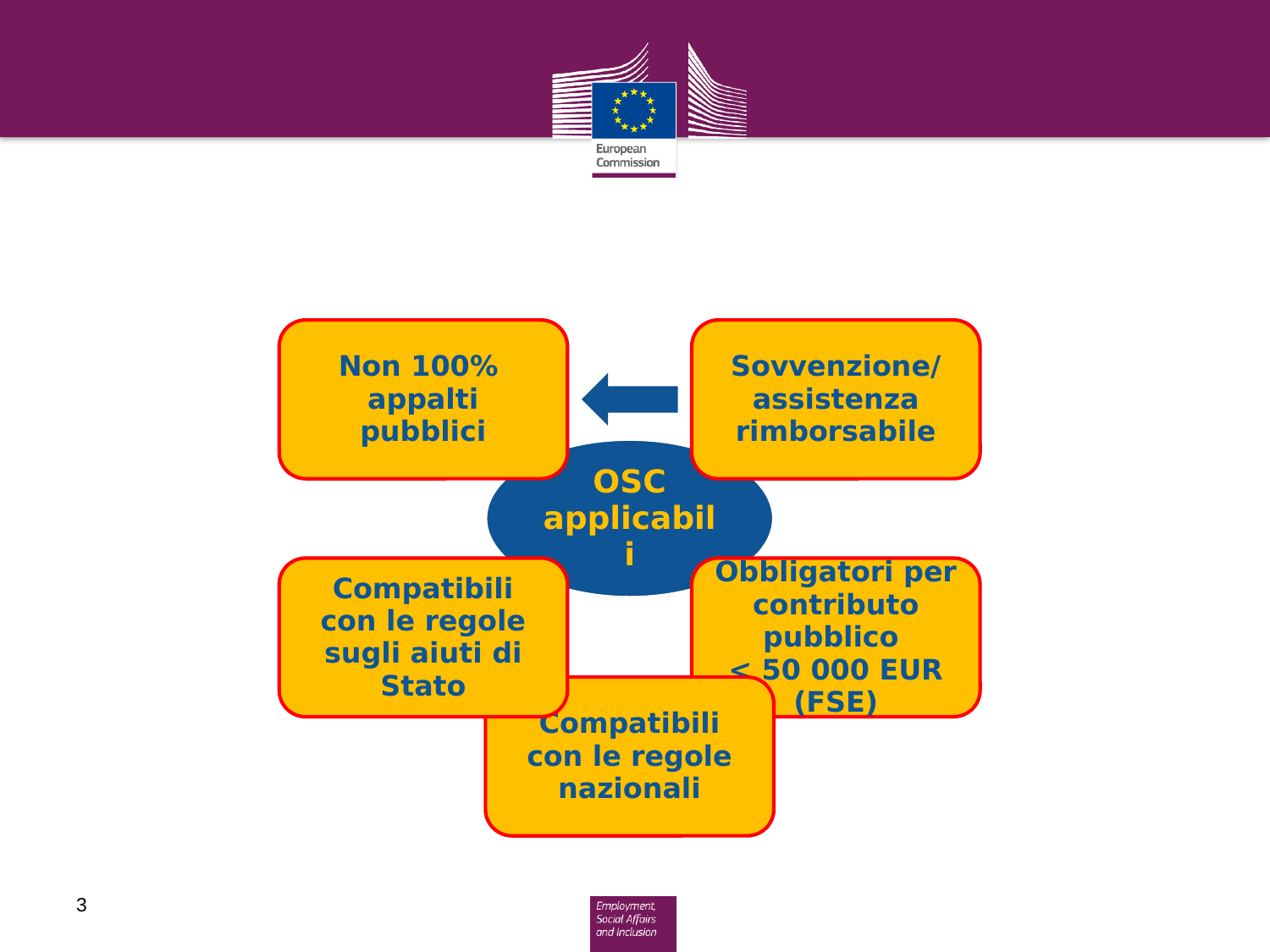

Sovvenzione/assistenza rimborsabile
OSC applicabili
Compatibili con le regole sugli aiuti di Stato
Non 100%
appalti pubblici
Compatibili con le regole nazionali
Obbligatori per contributo pubblico
< 50 000 EUR (FSE)
3